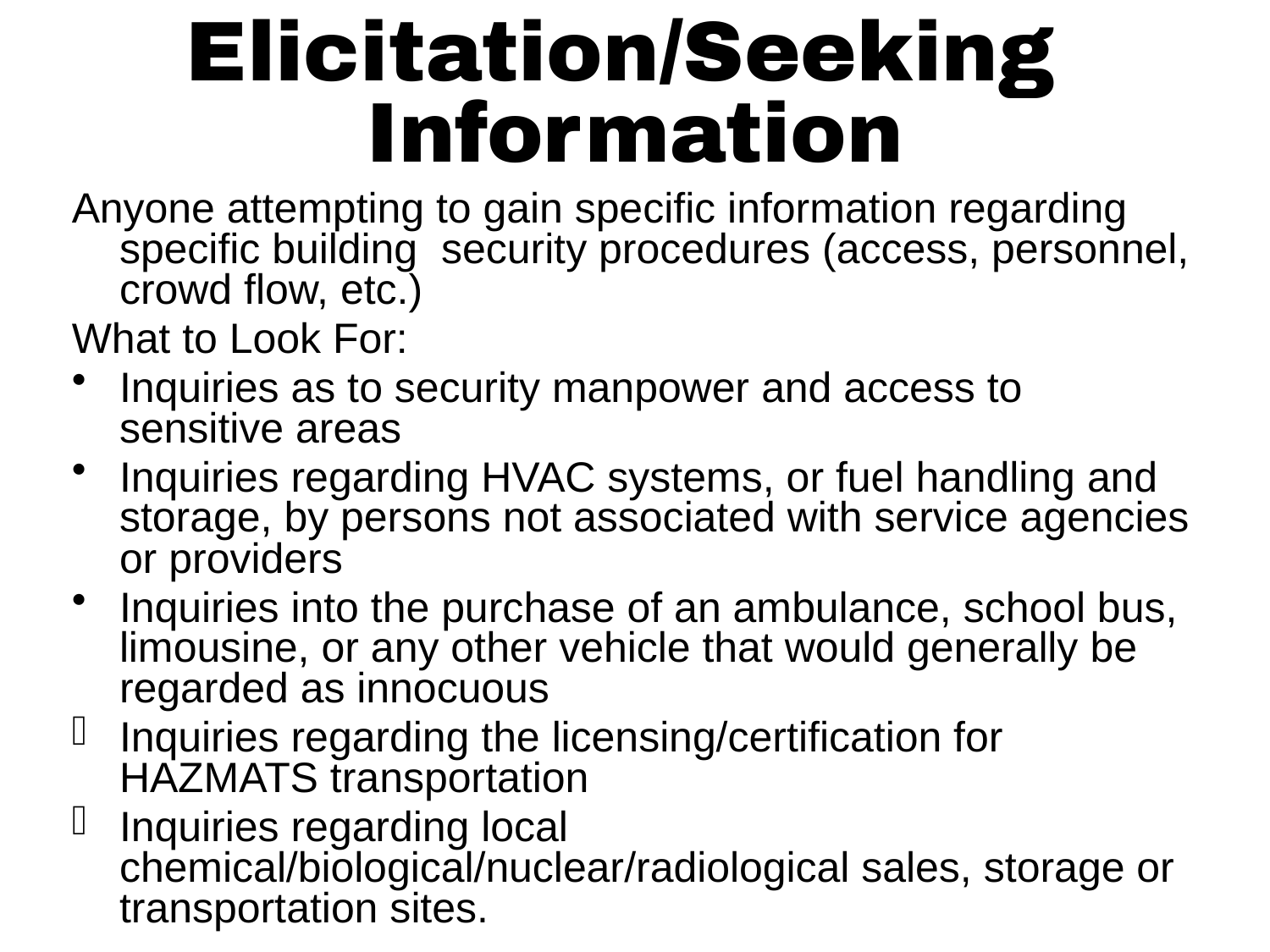

Elicitation/Seeking
Information

Anyone attempting to gain specific information regarding specific building  security procedures (access, personnel, crowd flow, etc.)
What to Look For:
Inquiries as to security manpower and access to sensitive areas
Inquiries regarding HVAC systems, or fuel handling and storage, by persons not associated with service agencies or providers
Inquiries into the purchase of an ambulance, school bus, limousine, or any other vehicle that would generally be regarded as innocuous
Inquiries regarding the licensing/certification for HAZMATS transportation
Inquiries regarding local chemical/biological/nuclear/radiological sales, storage or transportation sites.